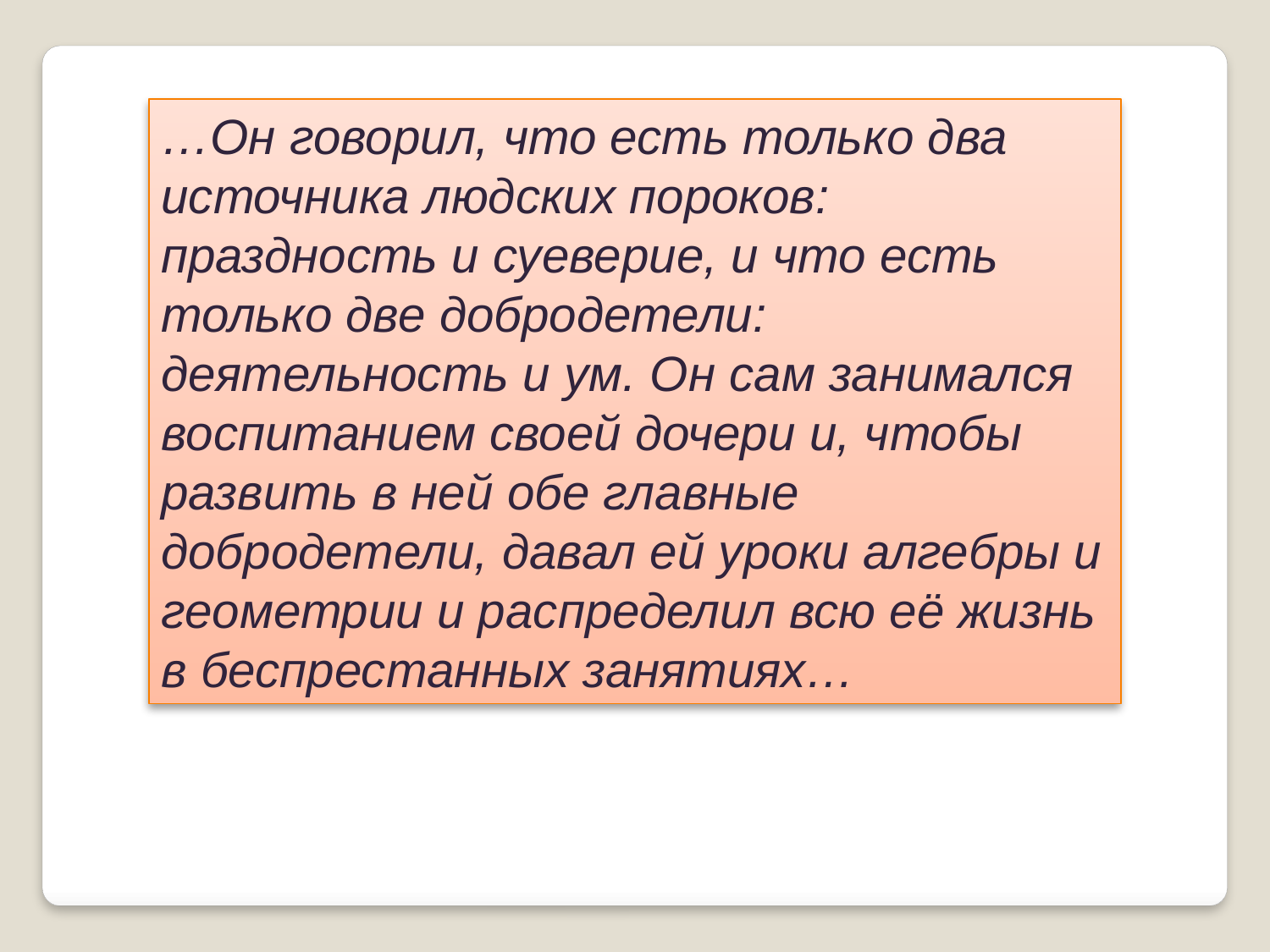

…Он говорил, что есть только два источника людских пороков: праздность и суеверие, и что есть только две добродетели: деятельность и ум. Он сам занимался воспитанием своей дочери и, чтобы развить в ней обе главные добродетели, давал ей уроки алгебры и геометрии и распределил всю её жизнь в беспрестанных занятиях…